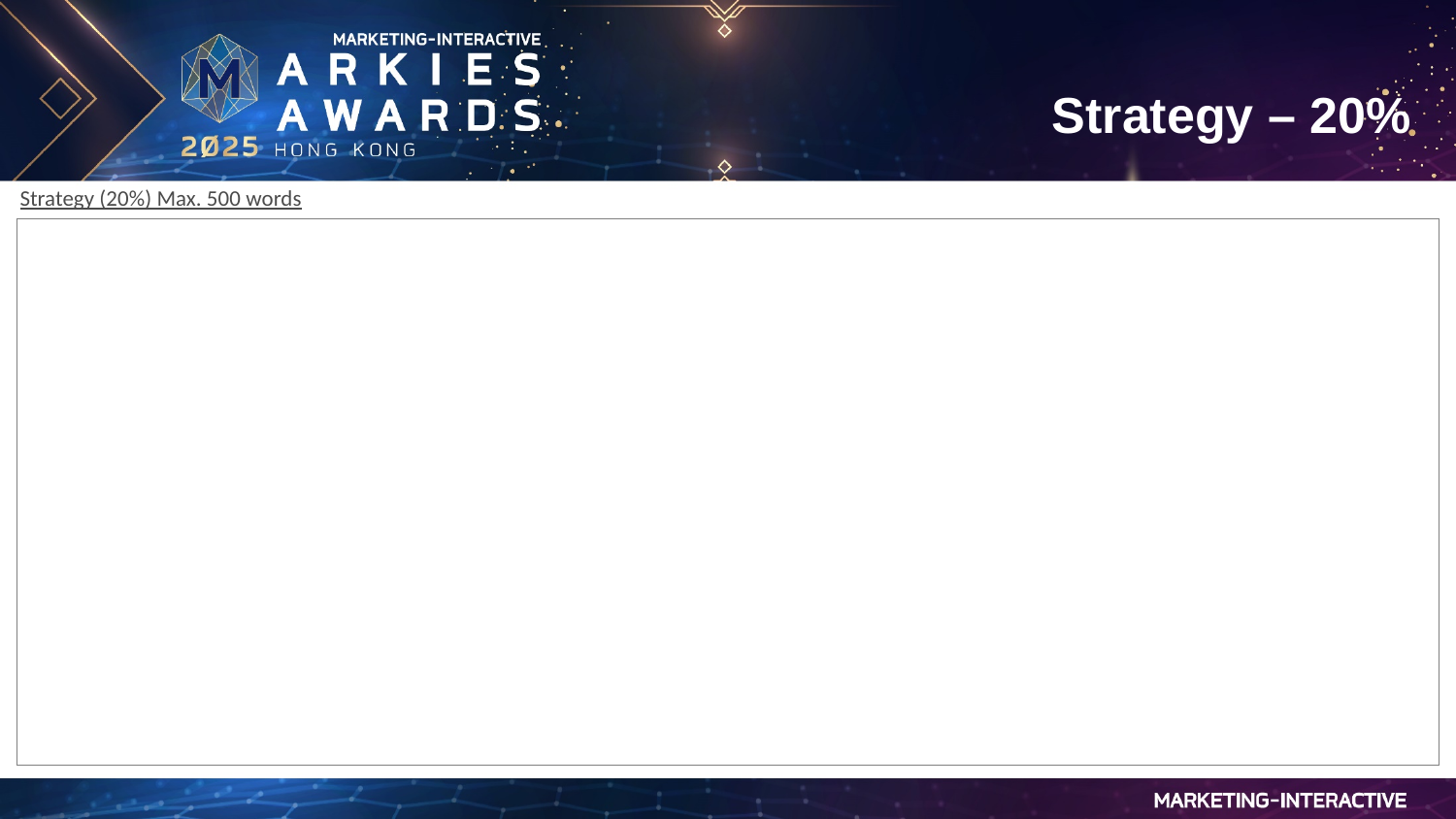

Strategy – 20%
Strategy (20%) Max. 500 words
|  |
| --- |